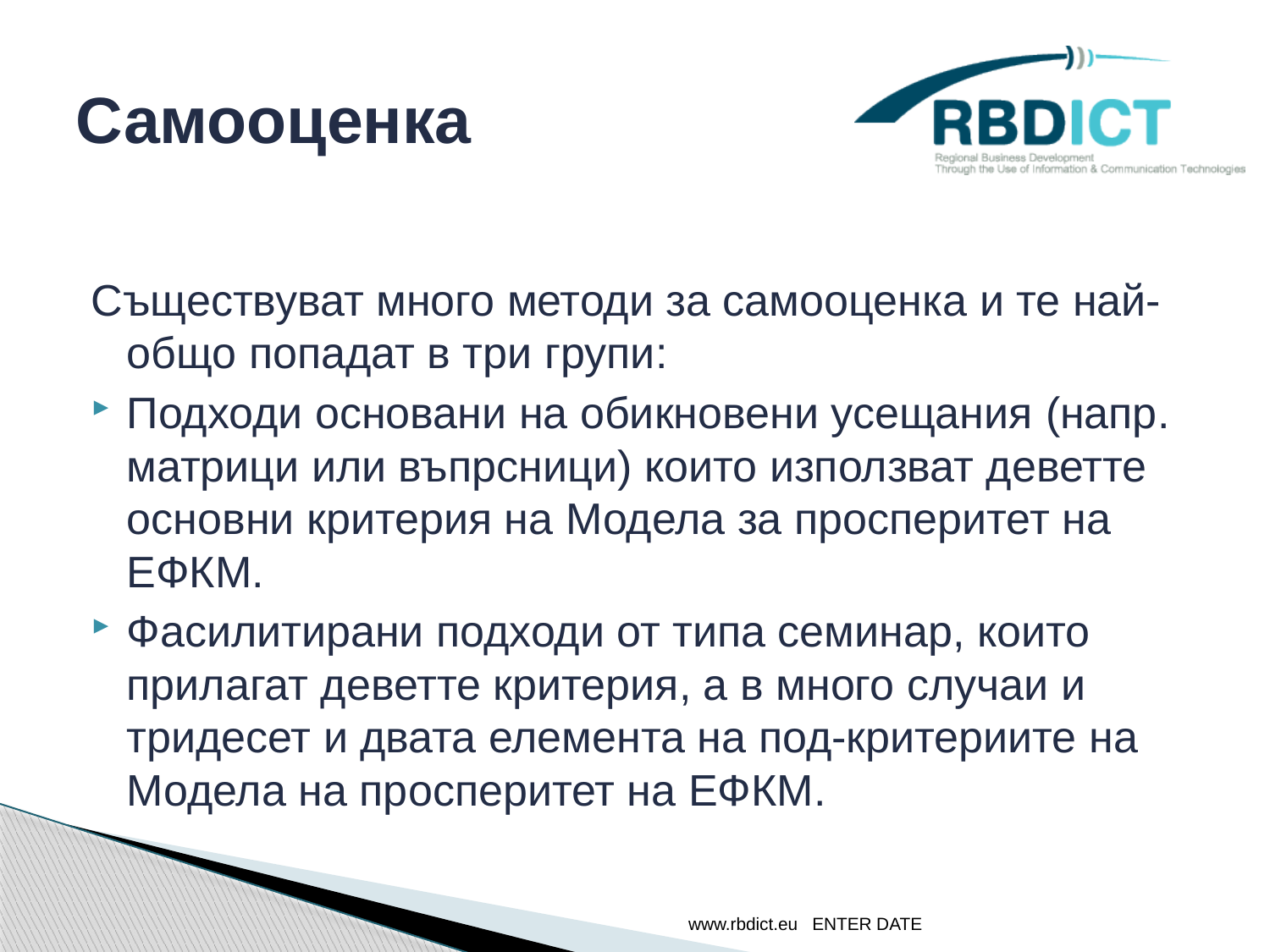

# Самооценка

Съществуват много методи за самооценка и те най-общо попадат в три групи:
Подходи основани на обикновени усещания (напр. матрици или въпрсници) които използват деветте основни критерия на Модела за просперитет на ЕФКМ.
Фасилитирани подходи от типа семинар, които прилагат деветте критерия, а в много случаи и тридесет и двата елемента на под-критериите на Модела на просперитет на ЕФКМ.
www.rbdict.eu   ENTER DATE